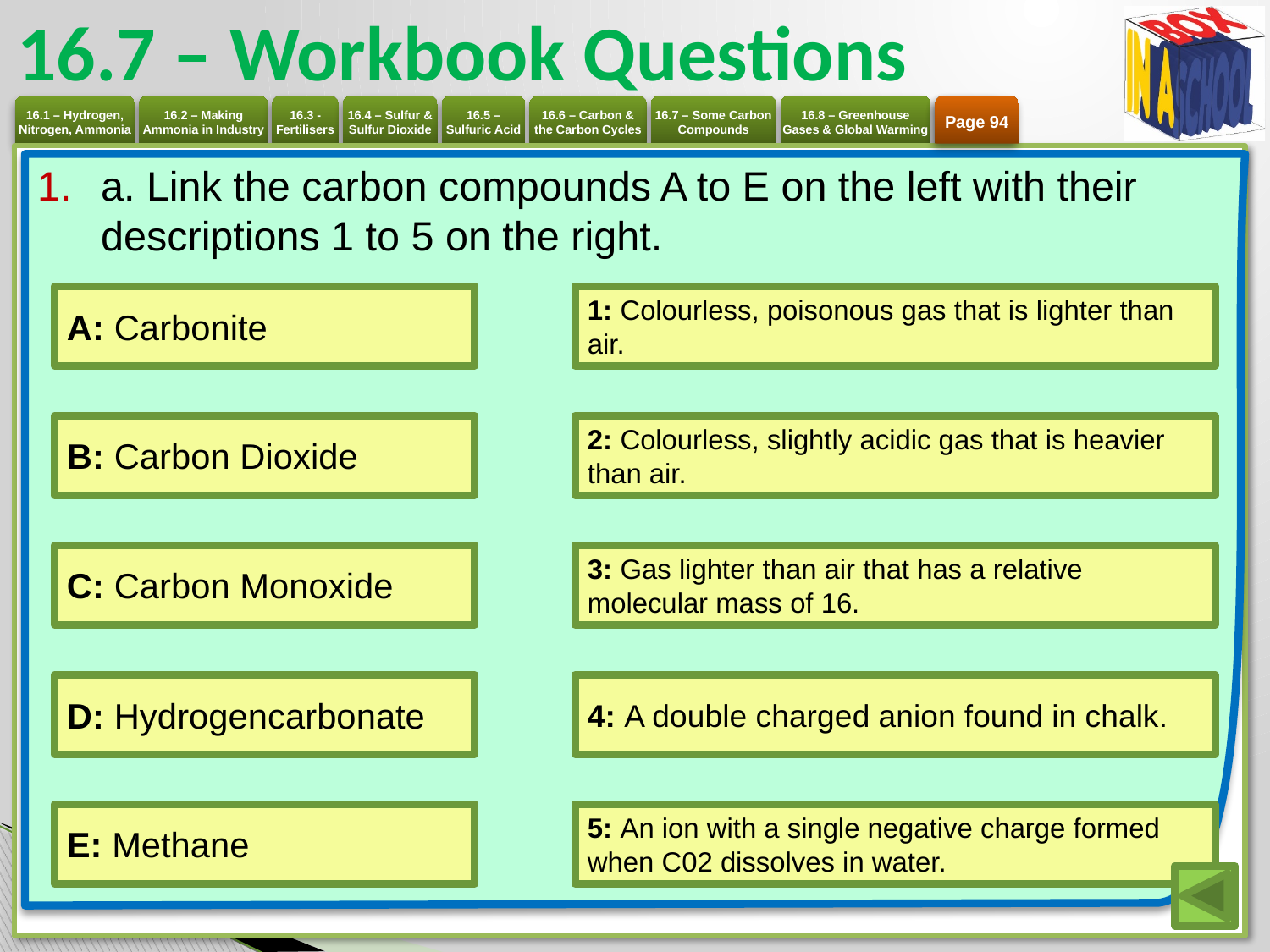

# 16.7 – Workbook Questions
Page 94
a. Link the carbon compounds A to E on the left with their descriptions 1 to 5 on the right.
A: Carbonite
1: Colourless, poisonous gas that is lighter than air.
B: Carbon Dioxide
2: Colourless, slightly acidic gas that is heavier than air.
C: Carbon Monoxide
3: Gas lighter than air that has a relative molecular mass of 16.
D: Hydrogencarbonate
4: A double charged anion found in chalk.
E: Methane
5: An ion with a single negative charge formed when C02 dissolves in water.